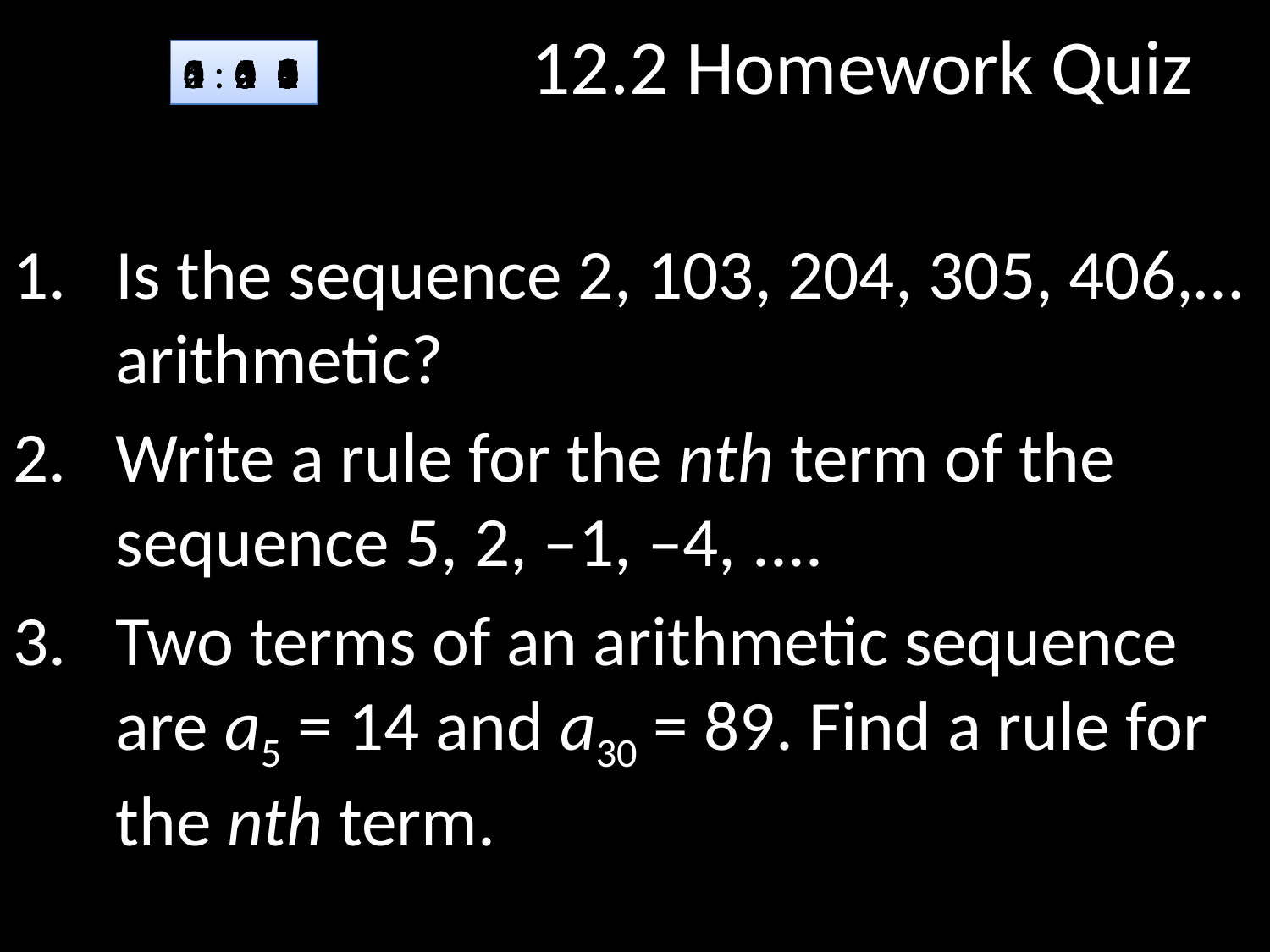

# 12.2 Homework Quiz

4
5
3
2
1
0
:
1
2
3
4
5
0
1
2
3
4
5
0
1
2
3
4
5
0
1
2
3
4
5
0
1
2
3
4
5
0
1
2
3
4
5
6
7
8
0
9
1
2
3
4
5
6
7
8
0
9
1
2
3
4
5
6
7
8
0
9
1
2
3
4
5
6
7
8
0
9
1
2
3
4
5
6
7
8
0
9
Is the sequence 2, 103, 204, 305, 406,… arithmetic?
Write a rule for the nth term of the sequence 5, 2, –1, –4, ....
Two terms of an arithmetic sequence are a5 = 14 and a30 = 89. Find a rule for the nth term.